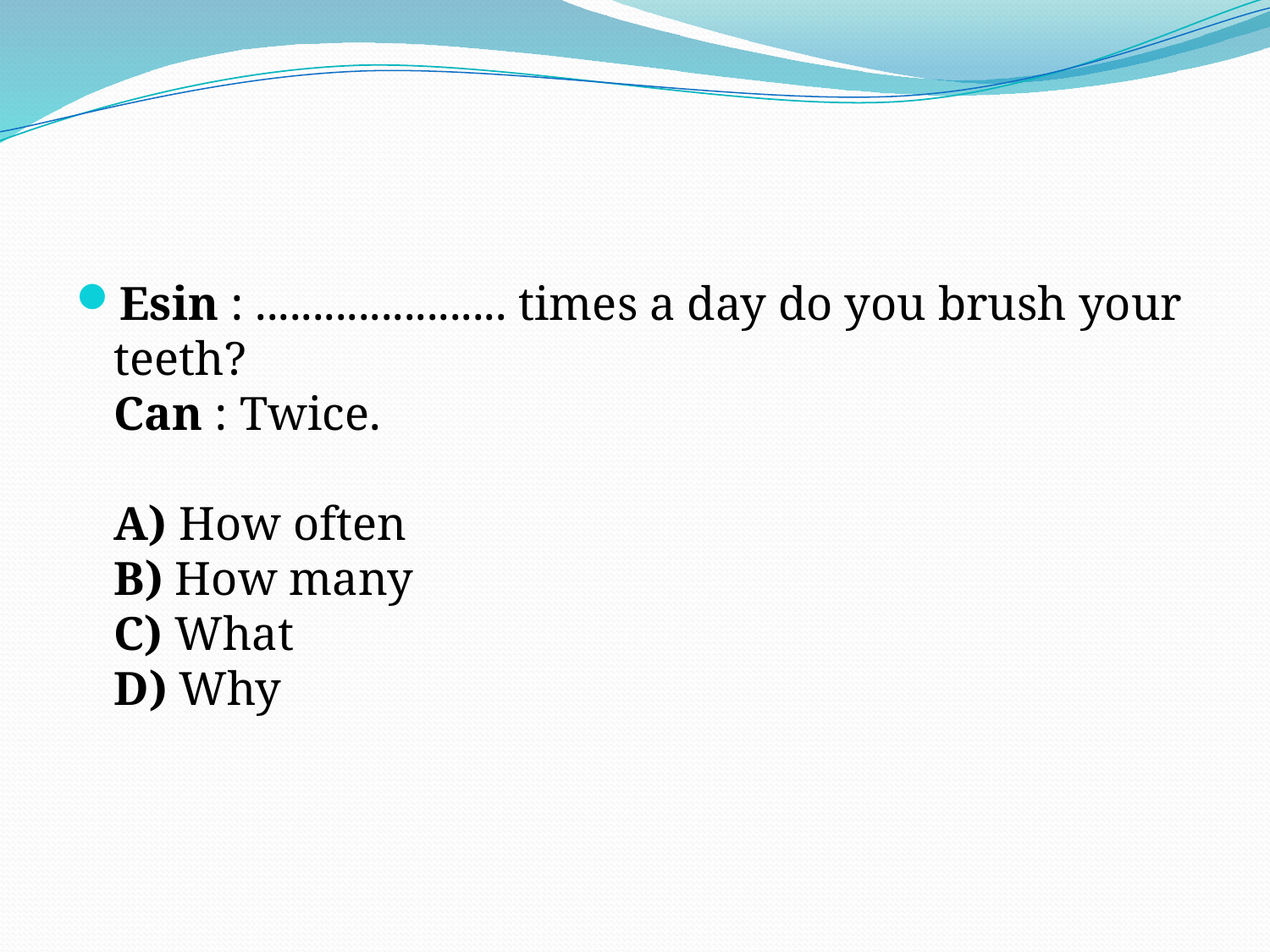

#
Esin : ...................... times a day do you brush your teeth?
Can : Twice. 
A) How often 
B) How many 
C) What 
D) Why